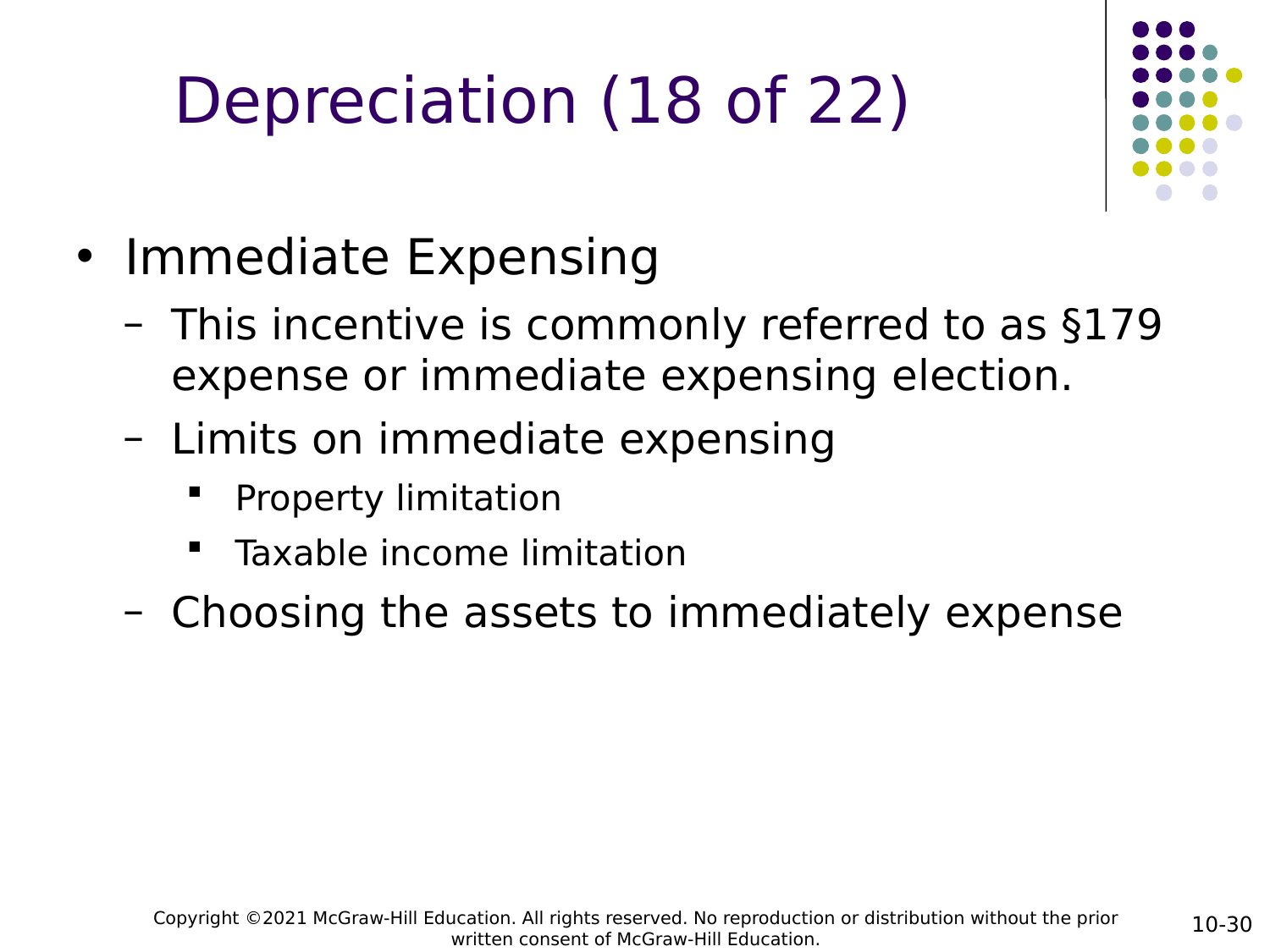

# Depreciation (18 of 22)
Immediate Expensing
This incentive is commonly referred to as §179 expense or immediate expensing election.
Limits on immediate expensing
Property limitation
Taxable income limitation
Choosing the assets to immediately expense
10-30